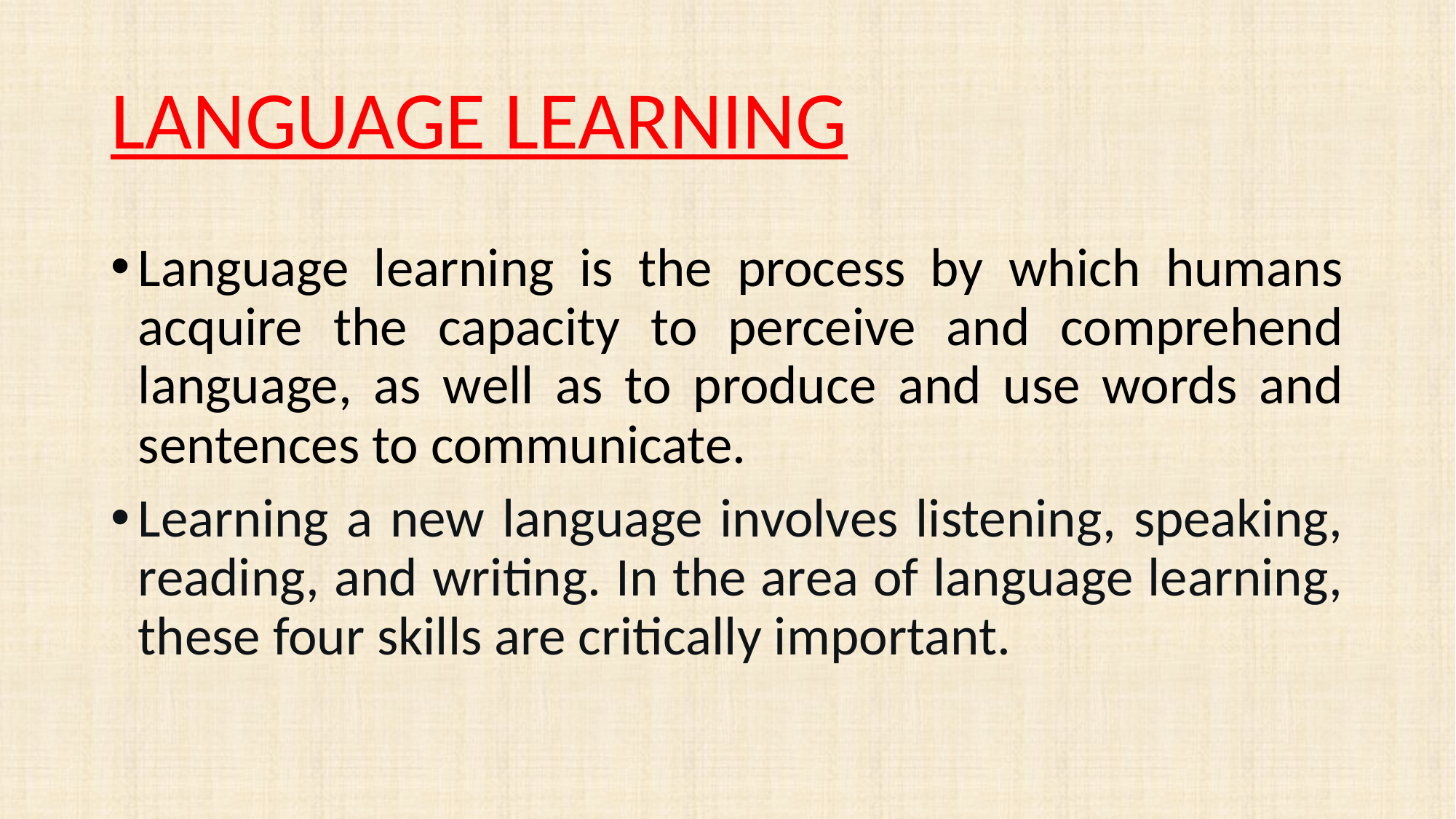

# LANGUAGE LEARNING
Language learning is the process by which humans acquire the capacity to perceive and comprehend language, as well as to produce and use words and sentences to communicate.
Learning a new language involves listening, speaking, reading, and writing. In the area of language learning, these four skills are critically important.